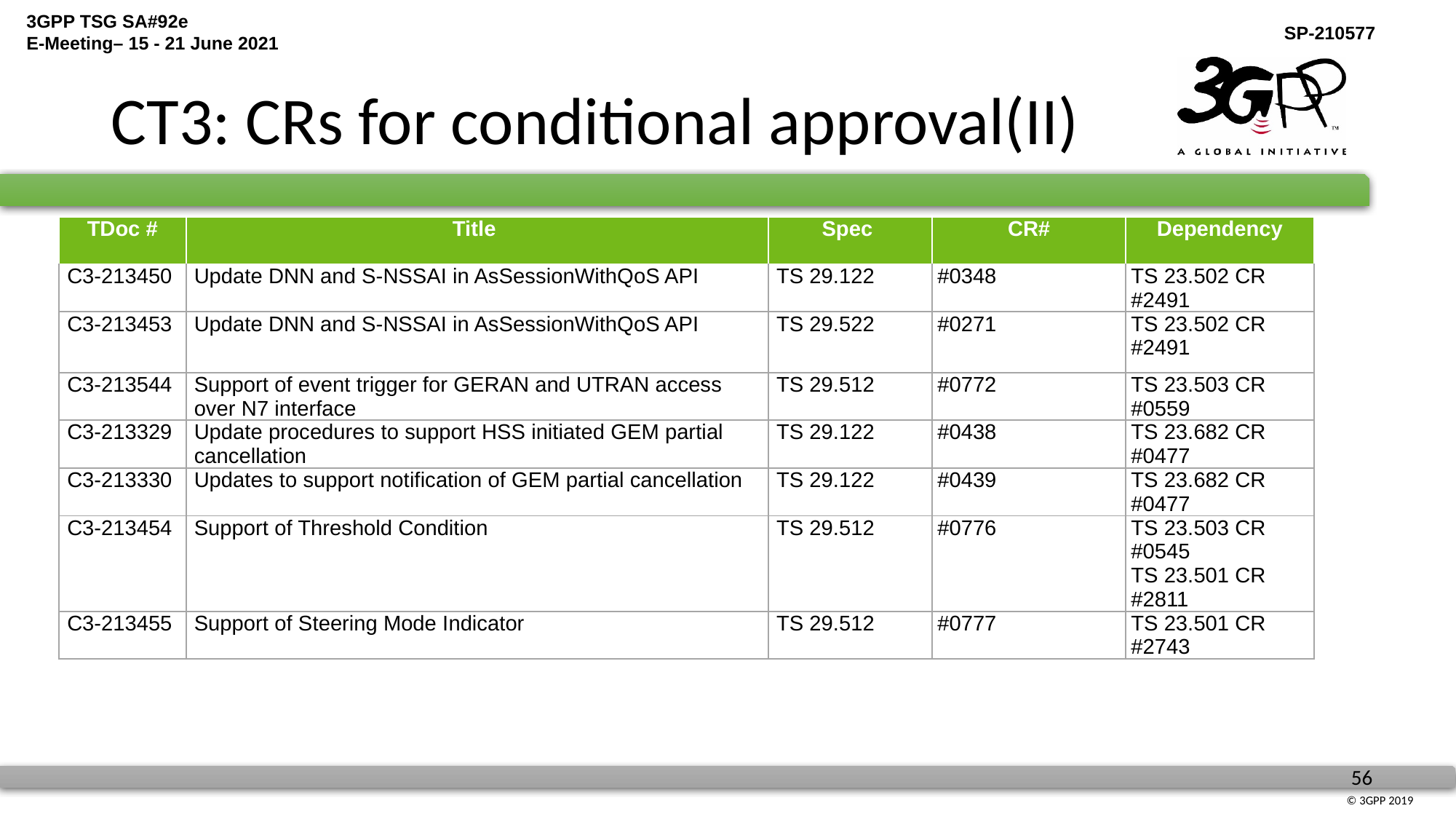

# CT3: CRs for conditional approval(II)
| TDoc # | Title | Spec | CR# | Dependency |
| --- | --- | --- | --- | --- |
| C3-213450 | Update DNN and S-NSSAI in AsSessionWithQoS API | TS 29.122 | #0348 | TS 23.502 CR #2491 |
| C3-213453 | Update DNN and S-NSSAI in AsSessionWithQoS API | TS 29.522 | #0271 | TS 23.502 CR #2491 |
| C3-213544 | Support of event trigger for GERAN and UTRAN access over N7 interface | TS 29.512 | #0772 | TS 23.503 CR #0559 |
| C3-213329 | Update procedures to support HSS initiated GEM partial cancellation | TS 29.122 | #0438 | TS 23.682 CR #0477 |
| C3-213330 | Updates to support notification of GEM partial cancellation | TS 29.122 | #0439 | TS 23.682 CR #0477 |
| C3-213454 | Support of Threshold Condition | TS 29.512 | #0776 | TS 23.503 CR #0545 TS 23.501 CR #2811 |
| C3-213455 | Support of Steering Mode Indicator | TS 29.512 | #0777 | TS 23.501 CR #2743 |